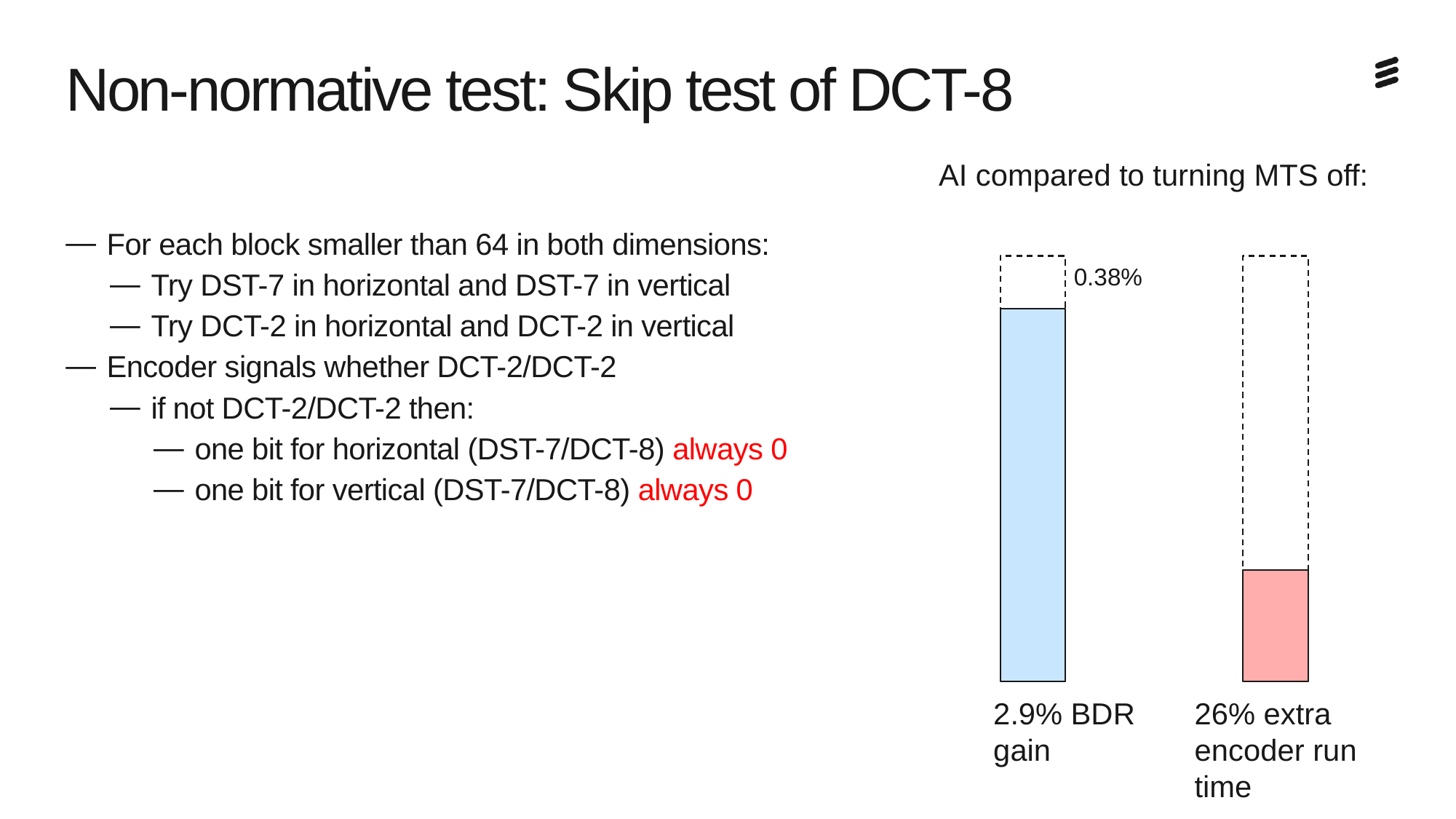

# Non-normative test: Skip test of DCT-8
AI compared to turning MTS off:
For each block smaller than 64 in both dimensions:
Try DST-7 in horizontal and DST-7 in vertical
Try DCT-2 in horizontal and DCT-2 in vertical
Encoder signals whether DCT-2/DCT-2
if not DCT-2/DCT-2 then:
one bit for horizontal (DST-7/DCT-8) always 0
one bit for vertical (DST-7/DCT-8) always 0

0.38%

2.9% BDR
gain
26% extra
encoder run
time